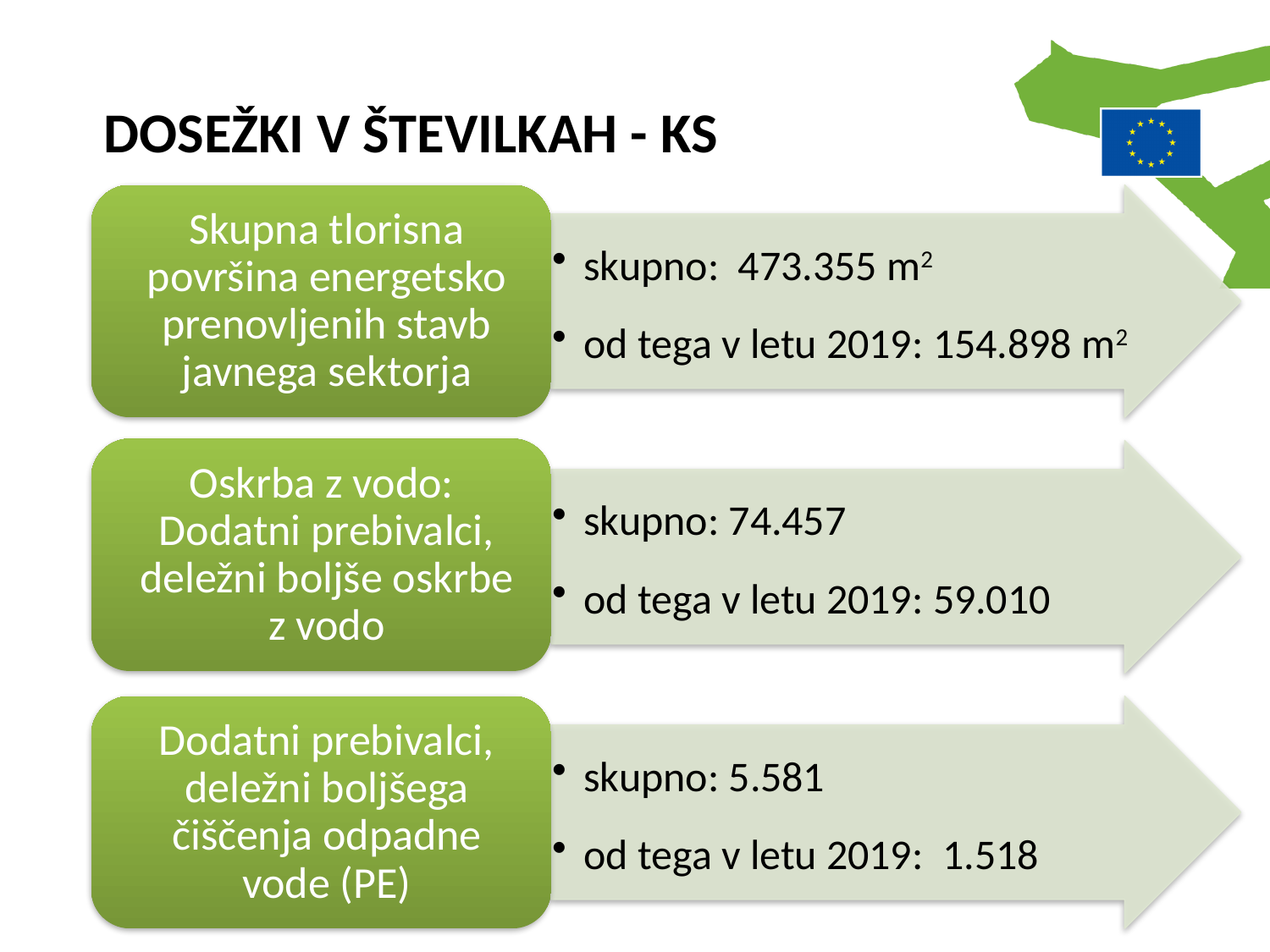

DOSEŽKI V ŠTEVILKAH - KS

skupno:  473.355 m2

od tega v letu 2019: 154.898 m2
Skupna tlorisna površina energetsko prenovljenih stavb javnega sektorja

skupno: 74.457

od tega v letu 2019: 59.010

Oskrba z vodo:  Dodatni prebivalci, deležni boljše oskrbe z vodo

skupno: 5.581

od tega v letu 2019:  1.518
Dodatni prebivalci, deležni boljšega čiščenja odpadne vode (PE)